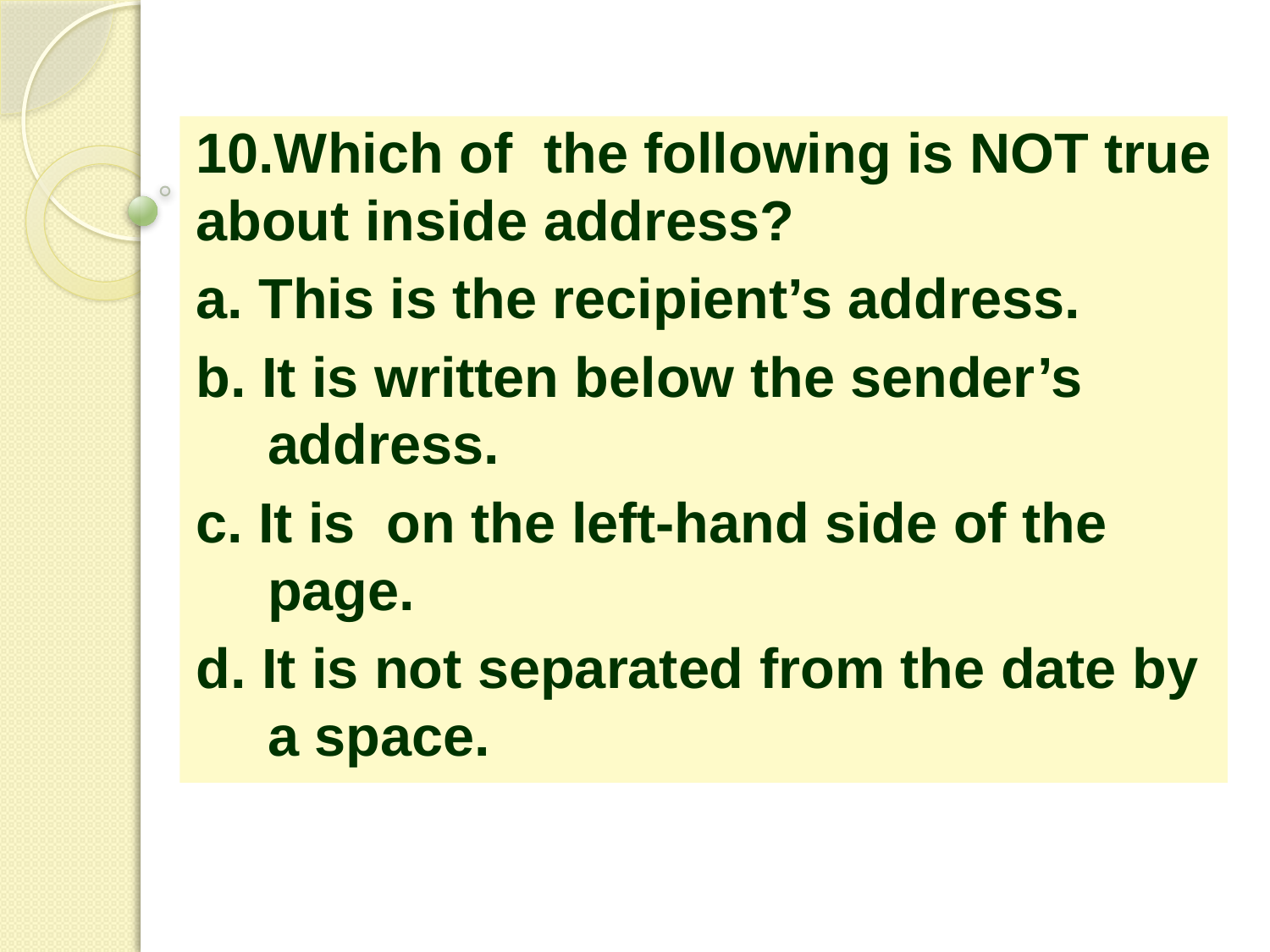

10.Which of  the following is NOT true about inside address?
a. This is the recipient’s address.
b. It is written below the sender’s address.
c. It is  on the left-hand side of the page.
d. It is not separated from the date by a space.